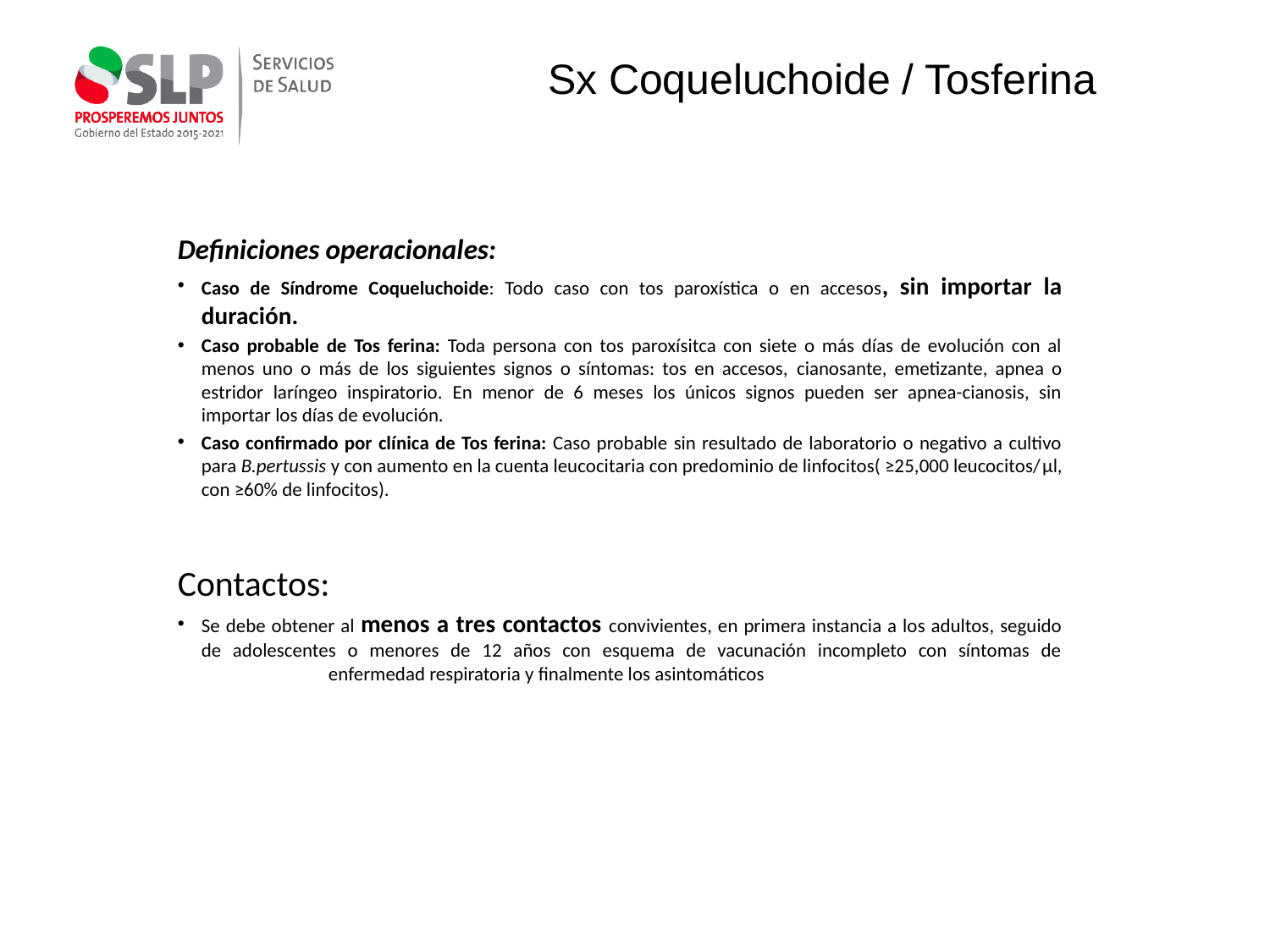

Sx Coqueluchoide / Tosferina

Definiciones operacionales:
Caso de Síndrome Coqueluchoide: Todo caso con tos paroxística o en accesos, sin importar la duración.
Caso probable de Tos ferina: Toda persona con tos paroxísitca con siete o más días de evolución con al menos uno o más de los siguientes signos o síntomas: tos en accesos, cianosante, emetizante, apnea o estridor laríngeo inspiratorio. En menor de 6 meses los únicos signos pueden ser apnea-cianosis, sin importar los días de evolución.
Caso confirmado por clínica de Tos ferina: Caso probable sin resultado de laboratorio o negativo a cultivo para B.pertussis y con aumento en la cuenta leucocitaria con predominio de linfocitos( ≥25,000 leucocitos/μl, con ≥60% de linfocitos).

Contactos:
Se debe obtener al menos a tres contactos convivientes, en primera instancia a los adultos, seguido de adolescentes o menores de 12 años con esquema de vacunación incompleto con síntomas de 	enfermedad respiratoria y finalmente los asintomáticos